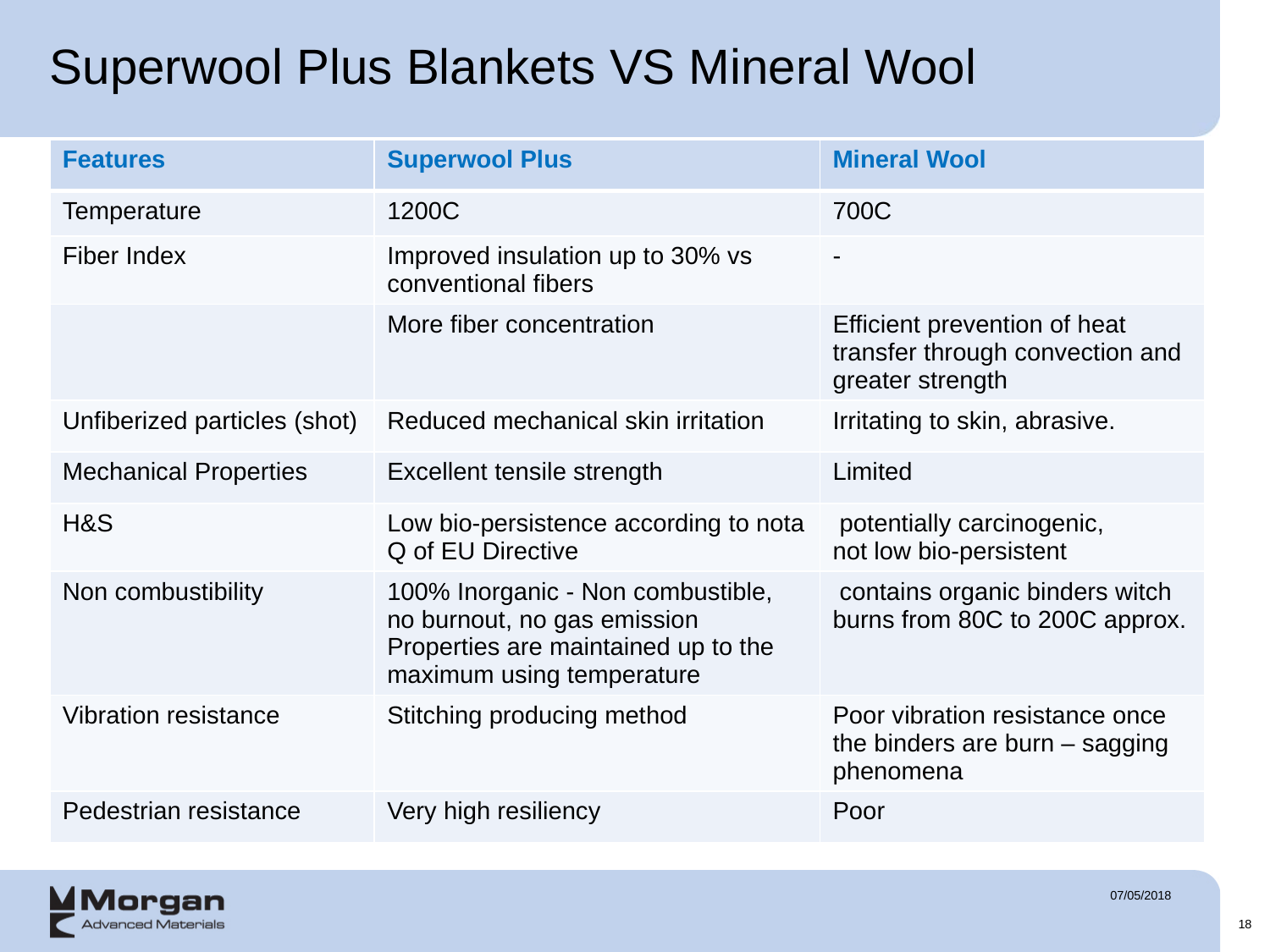

# Superwool Plus Blankets VS Mineral Wool
| Features | Superwool Plus | Mineral Wool |
| --- | --- | --- |
| Temperature | 1200C | 700C |
| Fiber Index | Improved insulation up to 30% vs conventional fibers | - |
|  | More fiber concentration | Efficient prevention of heat transfer through convection and greater strength |
| Unfiberized particles (shot) | Reduced mechanical skin irritation | Irritating to skin, abrasive. |
| Mechanical Properties | Excellent tensile strength | Limited |
| H&S | Low bio-persistence according to nota Q of EU Directive | potentially carcinogenic, not low bio-persistent |
| Non combustibility | 100% Inorganic - Non combustible, no burnout, no gas emission Properties are maintained up to the maximum using temperature | contains organic binders witch burns from 80C to 200C approx. |
| Vibration resistance | Stitching producing method | Poor vibration resistance once the binders are burn – sagging phenomena |
| Pedestrian resistance | Very high resiliency | Poor |
07/05/2018
18